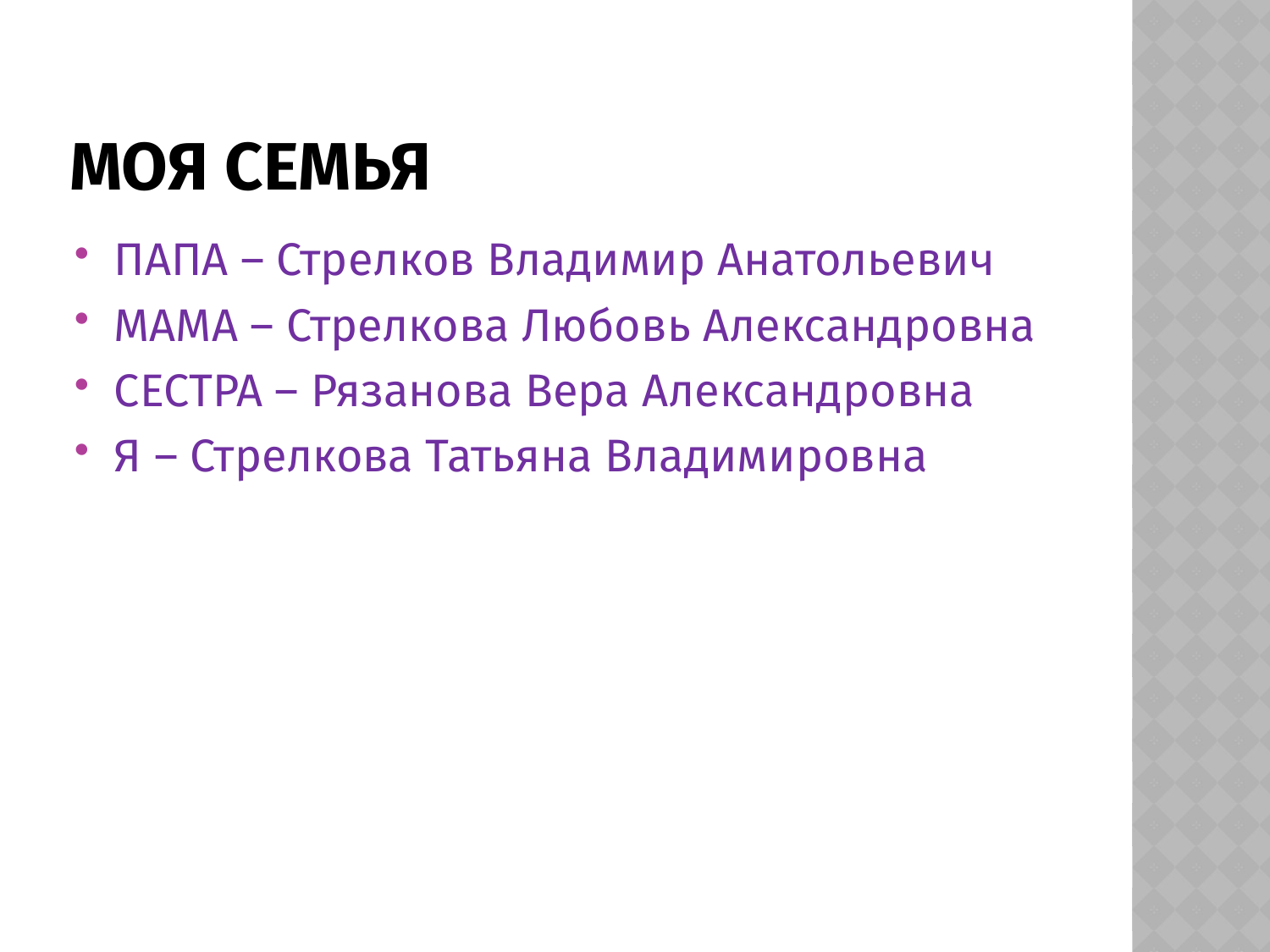

# Моя СЕМЬЯ
ПАПА – Стрелков Владимир Анатольевич
МАМА – Стрелкова Любовь Александровна
СЕСТРА – Рязанова Вера Александровна
Я – Стрелкова Татьяна Владимировна